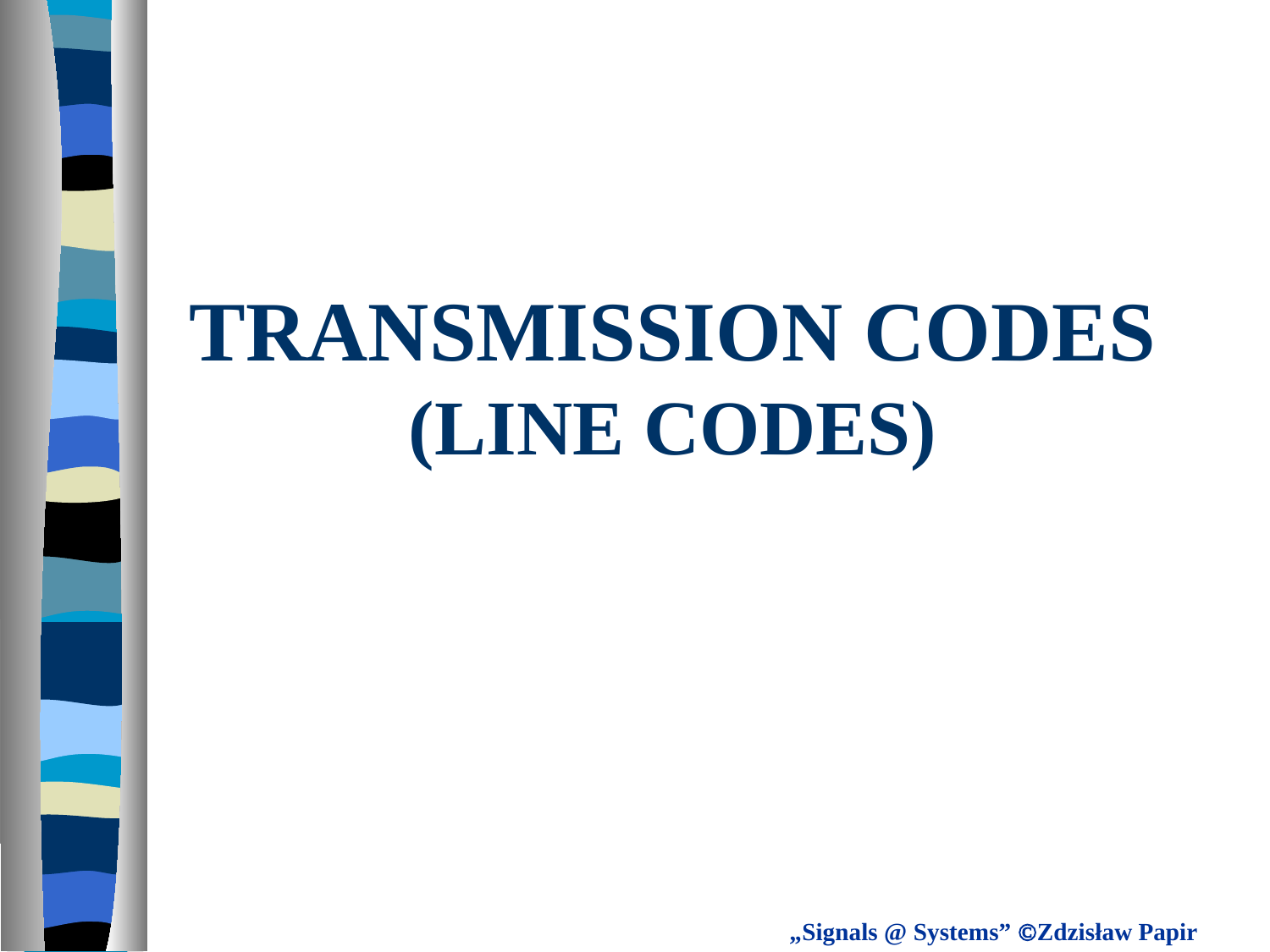

TRANSMISSION CODES
(LINE CODES)
„Signals @ Systems” ©Zdzisław Papir